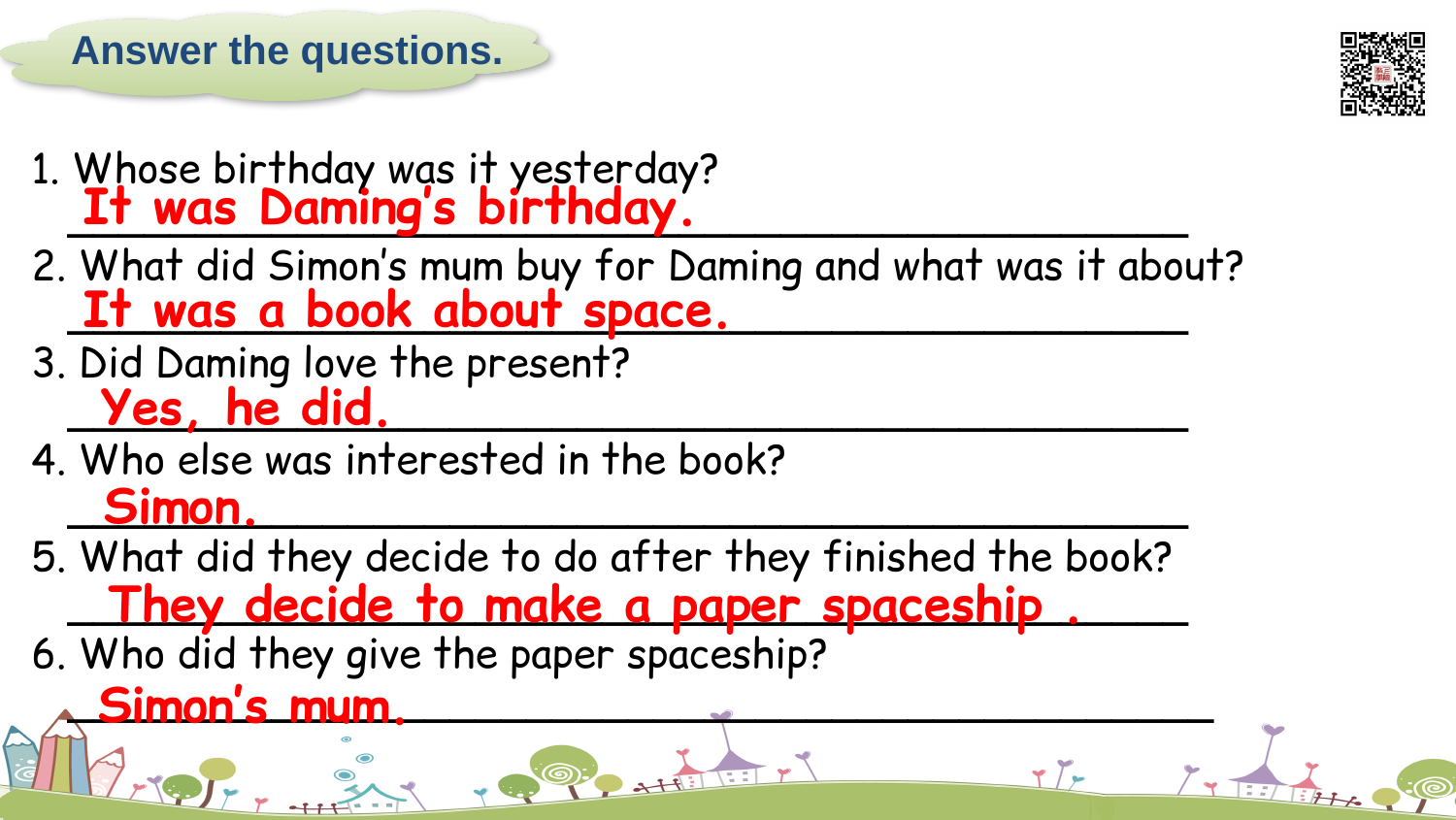

Answer the questions.
1. Whose birthday was it yesterday?
   ____________________________________________
2. What did Simon’s mum buy for Daming and what was it about?
   ____________________________________________
3. Did Daming love the present?
   ____________________________________________
4. Who else was interested in the book?
   ____________________________________________
5. What did they decide to do after they finished the book?
   ____________________________________________
6. Who did they give the paper spaceship?
   _____________________________________________
It was Daming’s birthday.
It was a book about space.
Yes, he did.
Simon.
They decide to make a paper spaceship .
Simon’s mum.